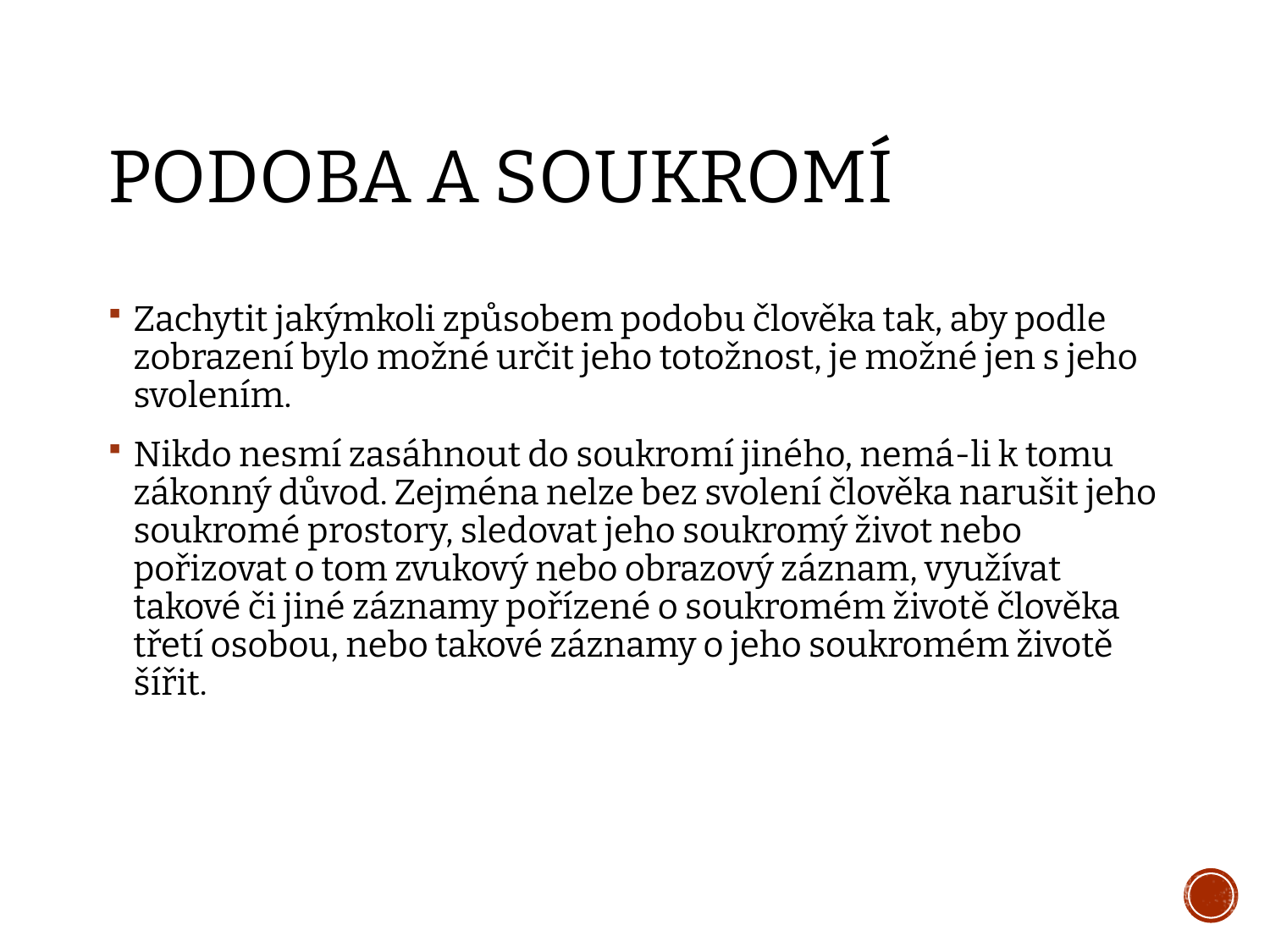

# Podoba a soukromí
Zachytit jakýmkoli způsobem podobu člověka tak, aby podle zobrazení bylo možné určit jeho totožnost, je možné jen s jeho svolením.
Nikdo nesmí zasáhnout do soukromí jiného, nemá-li k tomu zákonný důvod. Zejména nelze bez svolení člověka narušit jeho soukromé prostory, sledovat jeho soukromý život nebo pořizovat o tom zvukový nebo obrazový záznam, využívat takové či jiné záznamy pořízené o soukromém životě člověka třetí osobou, nebo takové záznamy o jeho soukromém životě šířit.